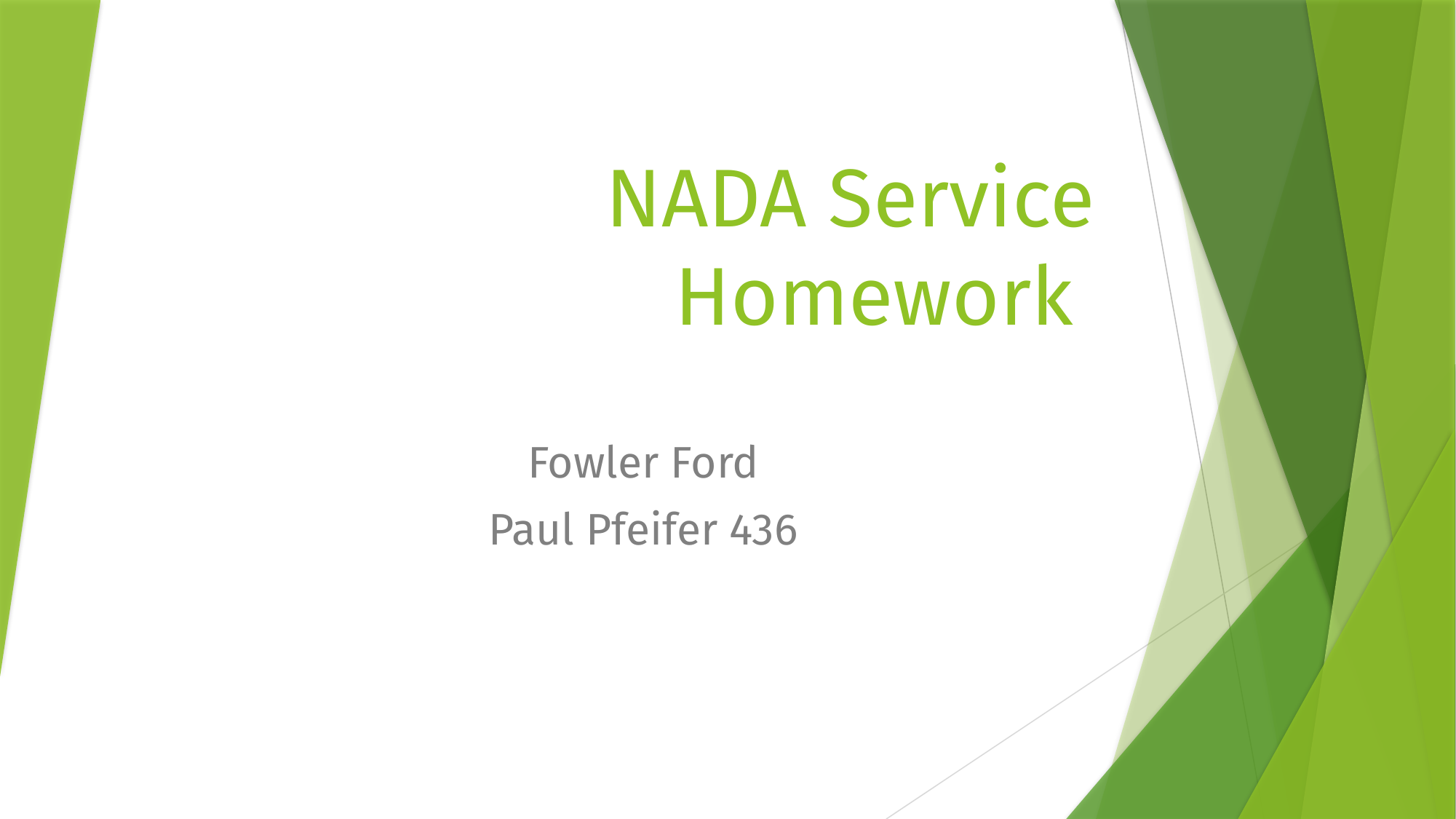

# NADA Service Homework
Fowler Ford
Paul Pfeifer 436